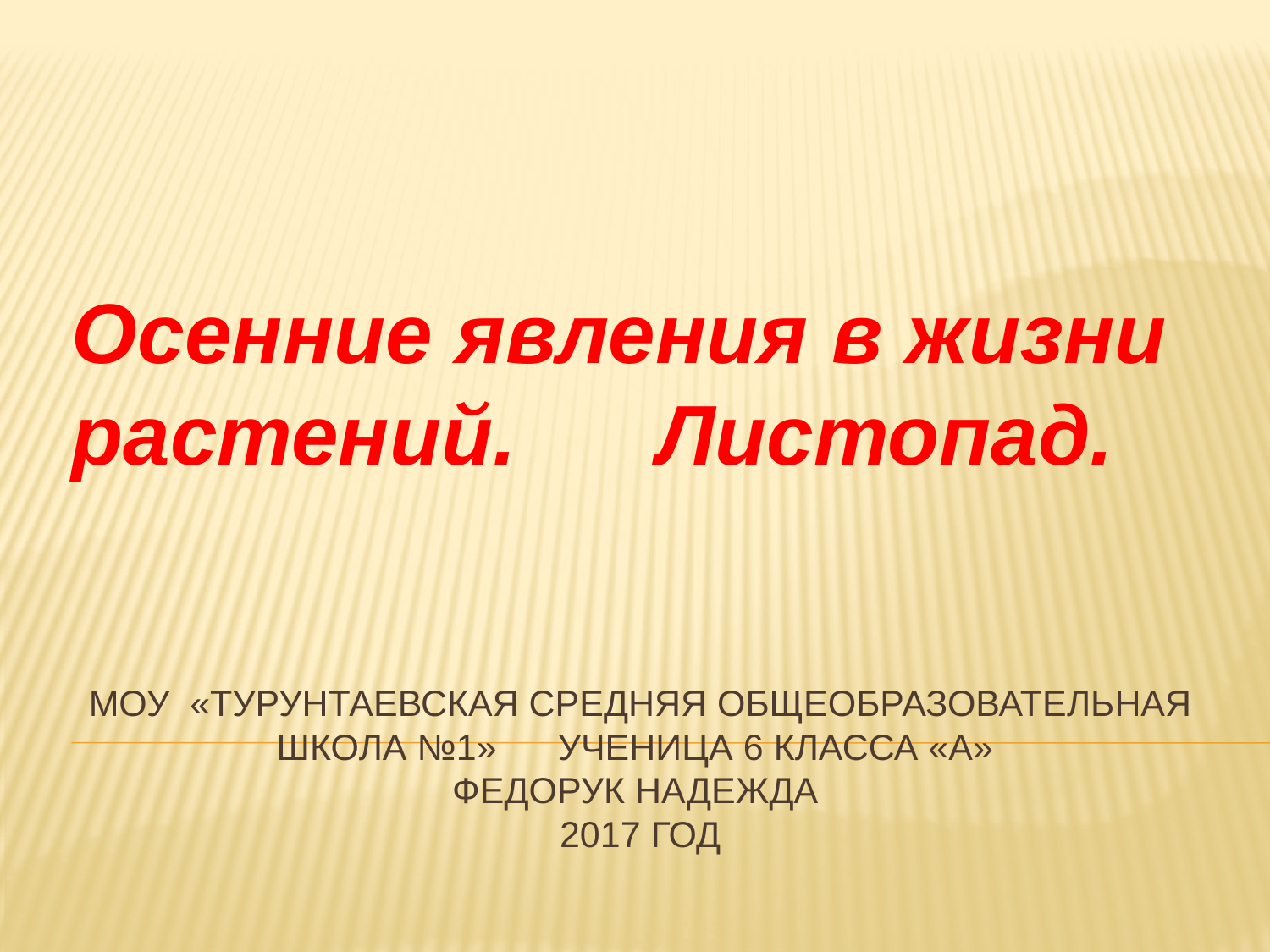

Осенние явления в жизни растений.      Листопад.
# Моу  «Турунтаевская средняя общеобразовательная школа №1»      ученица 6 класса «а» Федорук Надежда 2017 год